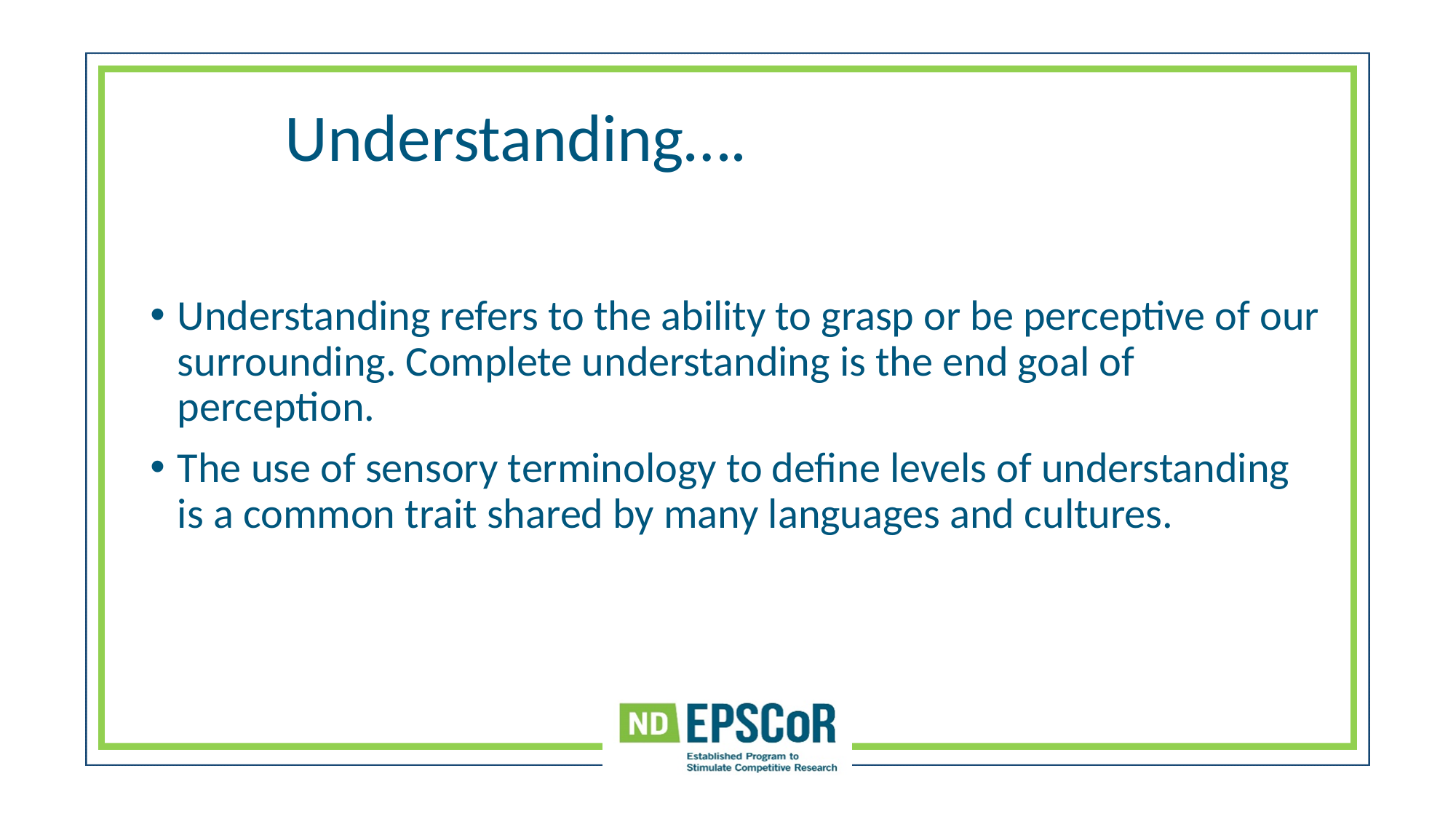

# Understanding….
Understanding refers to the ability to grasp or be perceptive of our surrounding. Complete understanding is the end goal of perception.
The use of sensory terminology to define levels of understanding is a common trait shared by many languages and cultures.